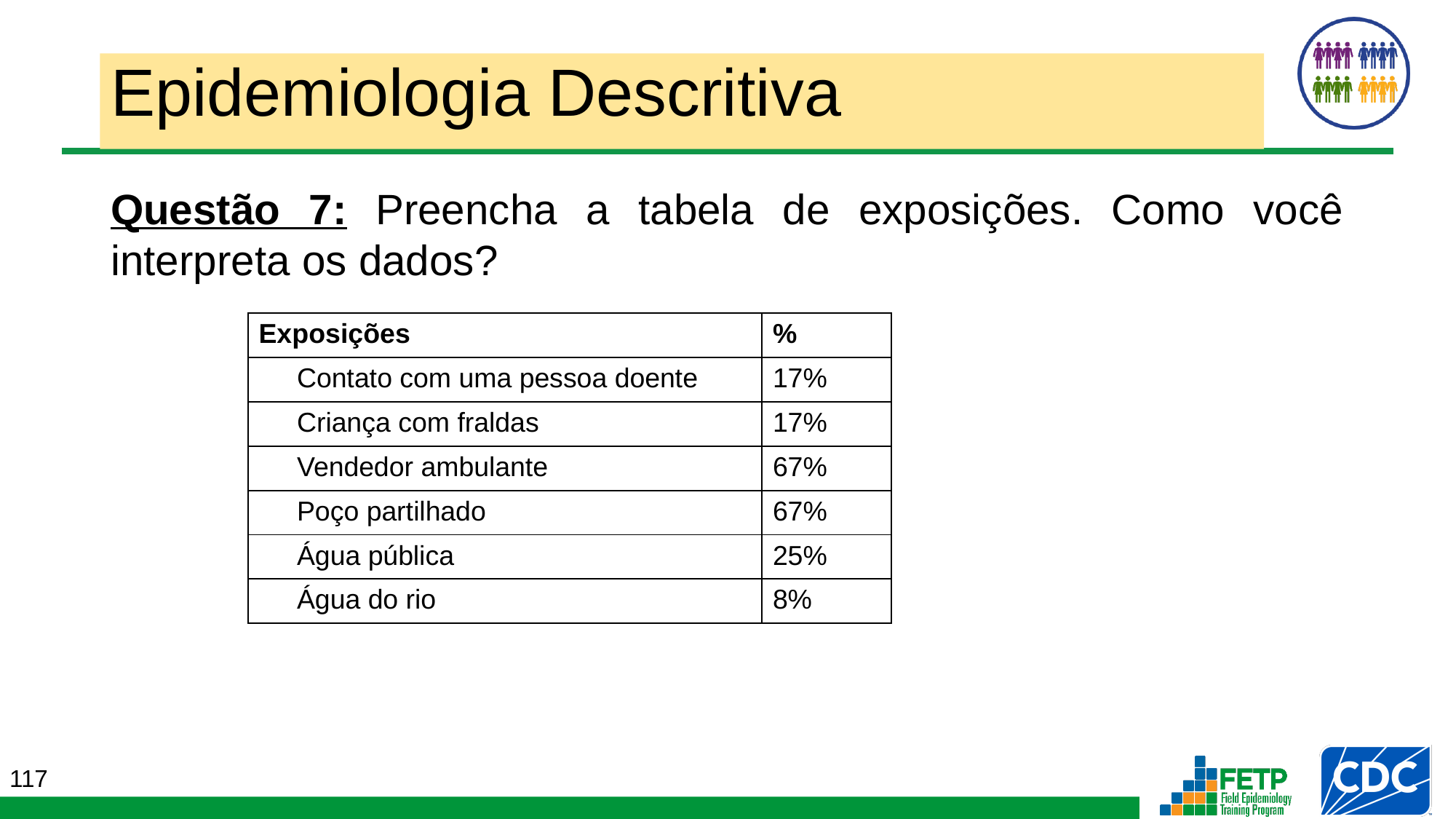

# Epidemiologia Descritiva
Questão 7: Preencha a tabela de exposições. Como você interpreta os dados?

| Exposições | % |
| --- | --- |
| Contato com uma pessoa doente | 17% |
| Criança com fraldas | 17% |
| Vendedor ambulante | 67% |
| Poço partilhado | 67% |
| Água pública | 25% |
| Água do rio | 8% |